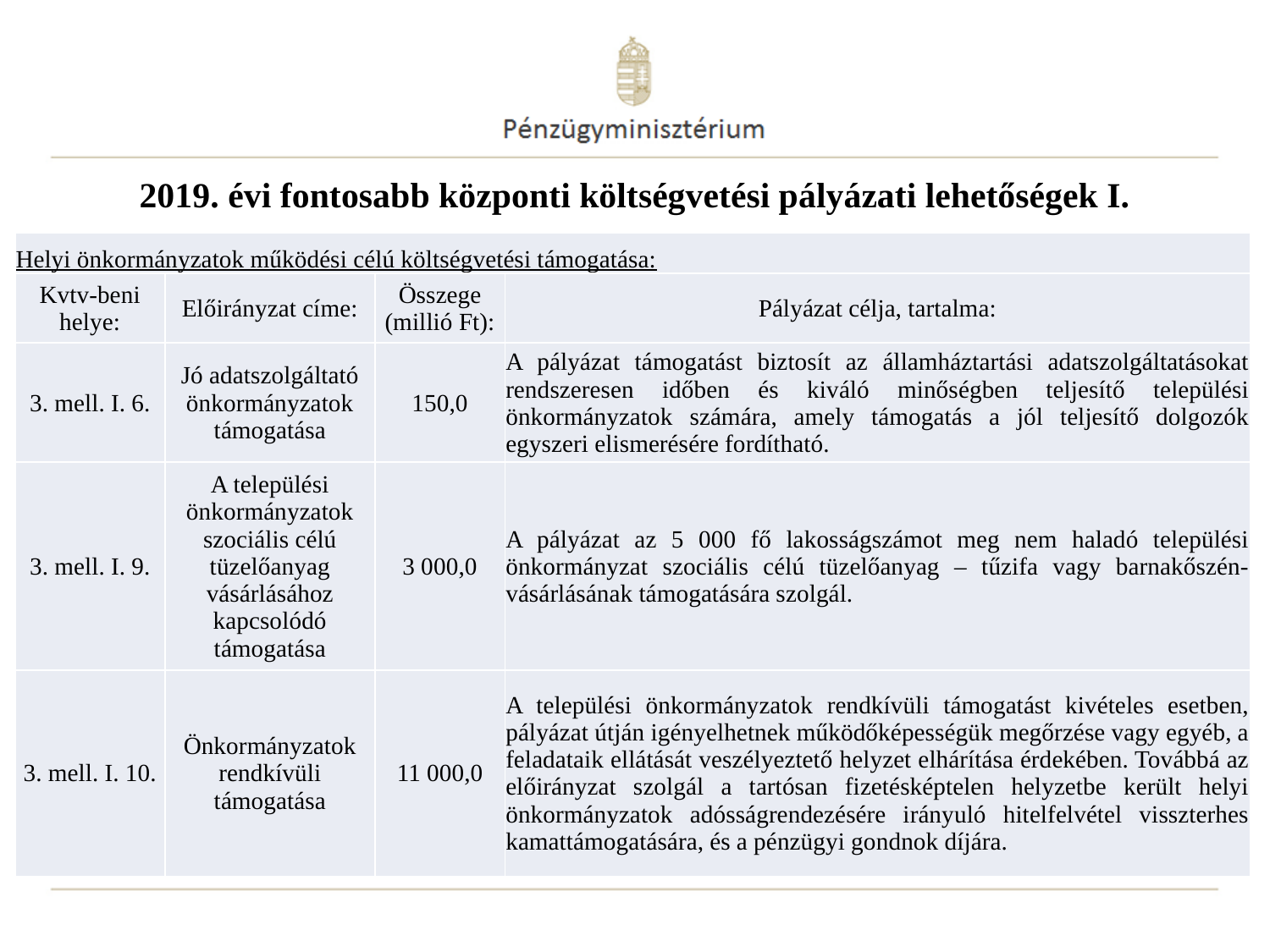

2019. évi fontosabb központi költségvetési pályázati lehetőségek I.
| Helyi önkormányzatok működési célú költségvetési támogatása: |  |  |  |
| --- | --- | --- | --- |
| Kvtv-beni helye: | Előirányzat címe: | Összege (millió Ft): | Pályázat célja, tartalma: |
| 3. mell. I. 6. | Jó adatszolgáltató önkormányzatok támogatása | 150,0 | A pályázat támogatást biztosít az államháztartási adatszolgáltatásokat rendszeresen időben és kiváló minőségben teljesítő települési önkormányzatok számára, amely támogatás a jól teljesítő dolgozók egyszeri elismerésére fordítható. |
| 3. mell. I. 9. | A települési önkormányzatok szociális célú tüzelőanyag vásárlásához kapcsolódó támogatása | 3 000,0 | A pályázat az 5 000 fő lakosságszámot meg nem haladó települési önkormányzat szociális célú tüzelőanyag – tűzifa vagy barnakőszén- vásárlásának támogatására szolgál. |
| 3. mell. I. 10. | Önkormányzatok rendkívüli támogatása | 11 000,0 | A települési önkormányzatok rendkívüli támogatást kivételes esetben, pályázat útján igényelhetnek működőképességük megőrzése vagy egyéb, a feladataik ellátását veszélyeztető helyzet elhárítása érdekében. Továbbá az előirányzat szolgál a tartósan fizetésképtelen helyzetbe került helyi önkormányzatok adósságrendezésére irányuló hitelfelvétel visszterhes kamattámogatására, és a pénzügyi gondnok díjára. |